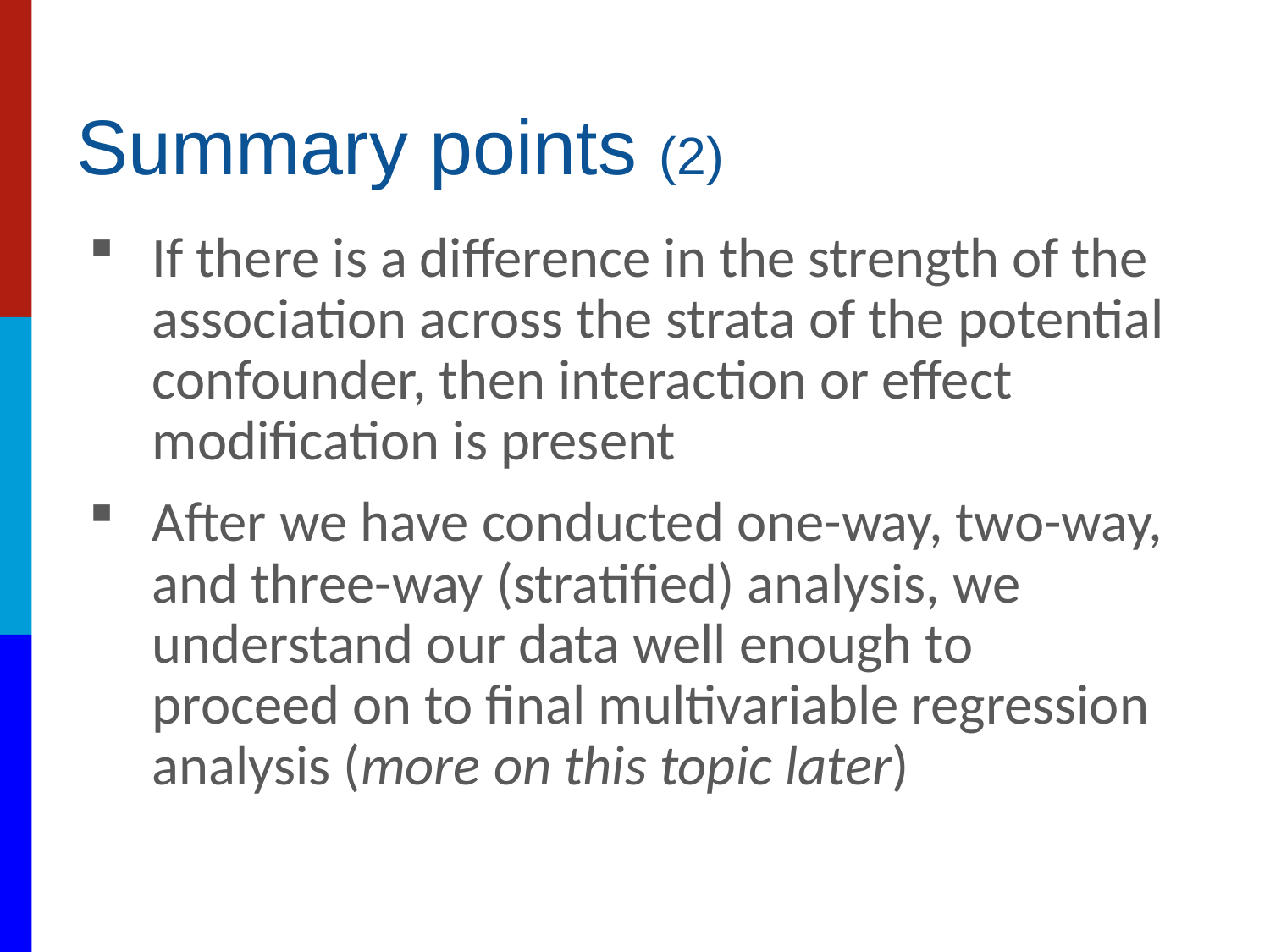

# Summary points (2)

If there is a difference in the strength of the association across the strata of the potential confounder, then interaction or effect modification is present
After we have conducted one-way, two-way, and three-way (stratified) analysis, we understand our data well enough to proceed on to final multivariable regression analysis (more on this topic later)